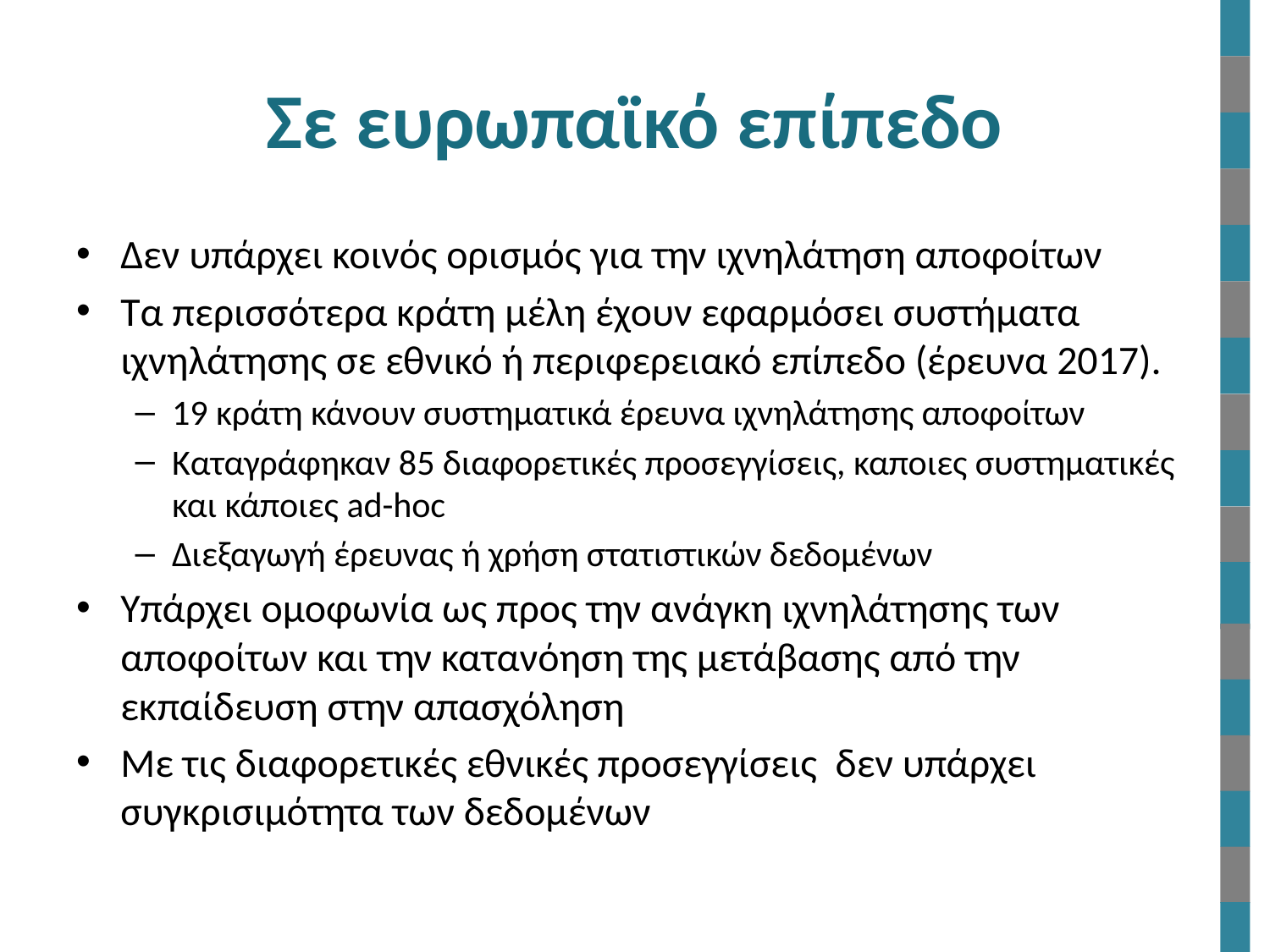

# Σε ευρωπαϊκό επίπεδο
Δεν υπάρχει κοινός ορισμός για την ιχνηλάτηση αποφοίτων
Τα περισσότερα κράτη μέλη έχουν εφαρμόσει συστήματα ιχνηλάτησης σε εθνικό ή περιφερειακό επίπεδο (έρευνα 2017).
19 κράτη κάνουν συστηματικά έρευνα ιχνηλάτησης αποφοίτων
Καταγράφηκαν 85 διαφορετικές προσεγγίσεις, καποιες συστηματικές και κάποιες ad-hoc
Διεξαγωγή έρευνας ή χρήση στατιστικών δεδομένων
Υπάρχει ομοφωνία ως προς την ανάγκη ιχνηλάτησης των αποφοίτων και την κατανόηση της μετάβασης από την εκπαίδευση στην απασχόληση
Με τις διαφορετικές εθνικές προσεγγίσεις  δεν υπάρχει συγκρισιμότητα των δεδομένων